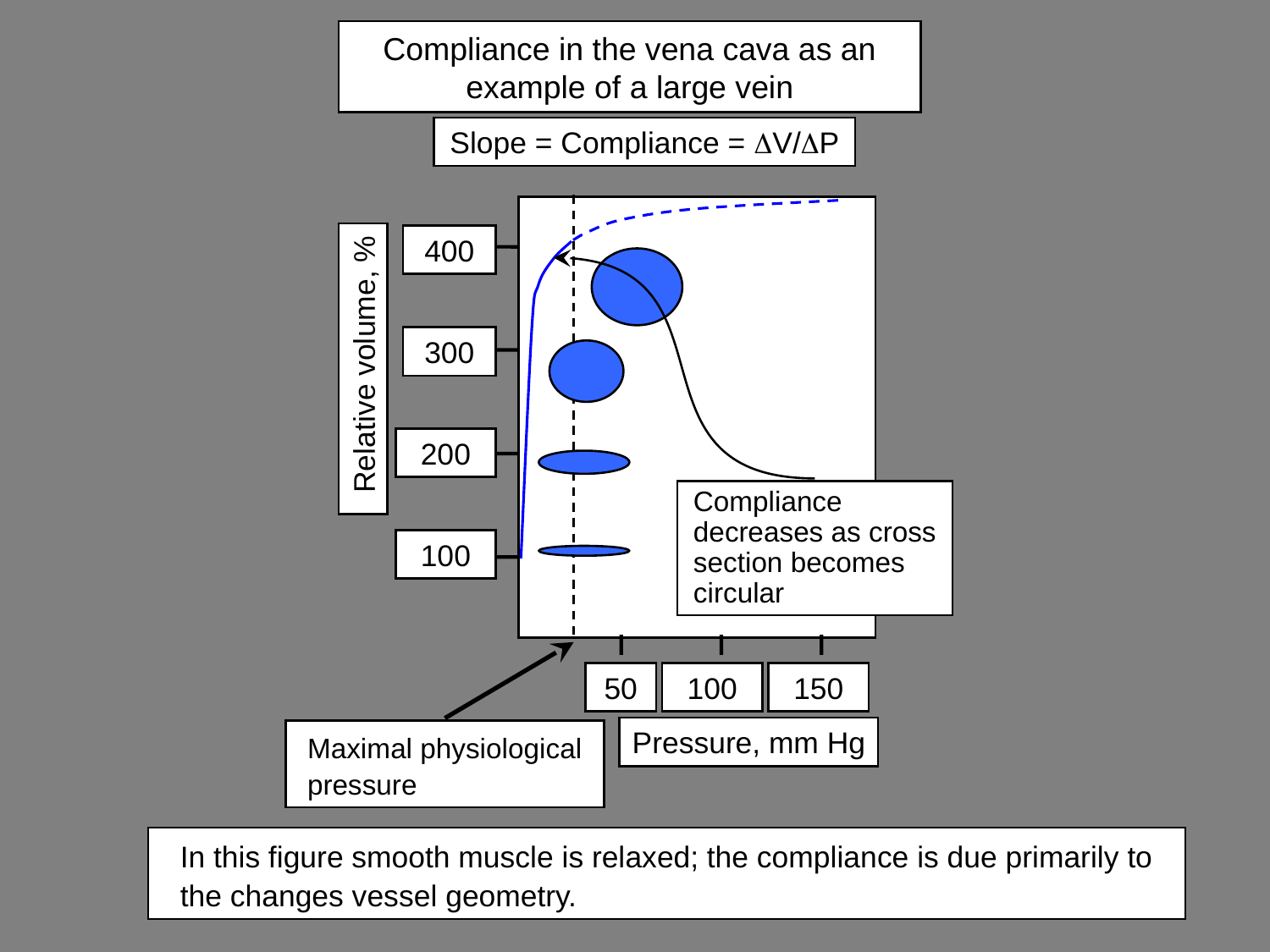

# Compliance in the vena cava as an example of a large vein
Slope = Compliance = ΔV/ΔP

400

300

 Relative volume, %

200

Compliance decreases as cross section becomes circular
100

50
100
150
Pressure, mm Hg
Maximal physiological pressure
In this figure smooth muscle is relaxed; the compliance is due primarily to the changes vessel geometry.